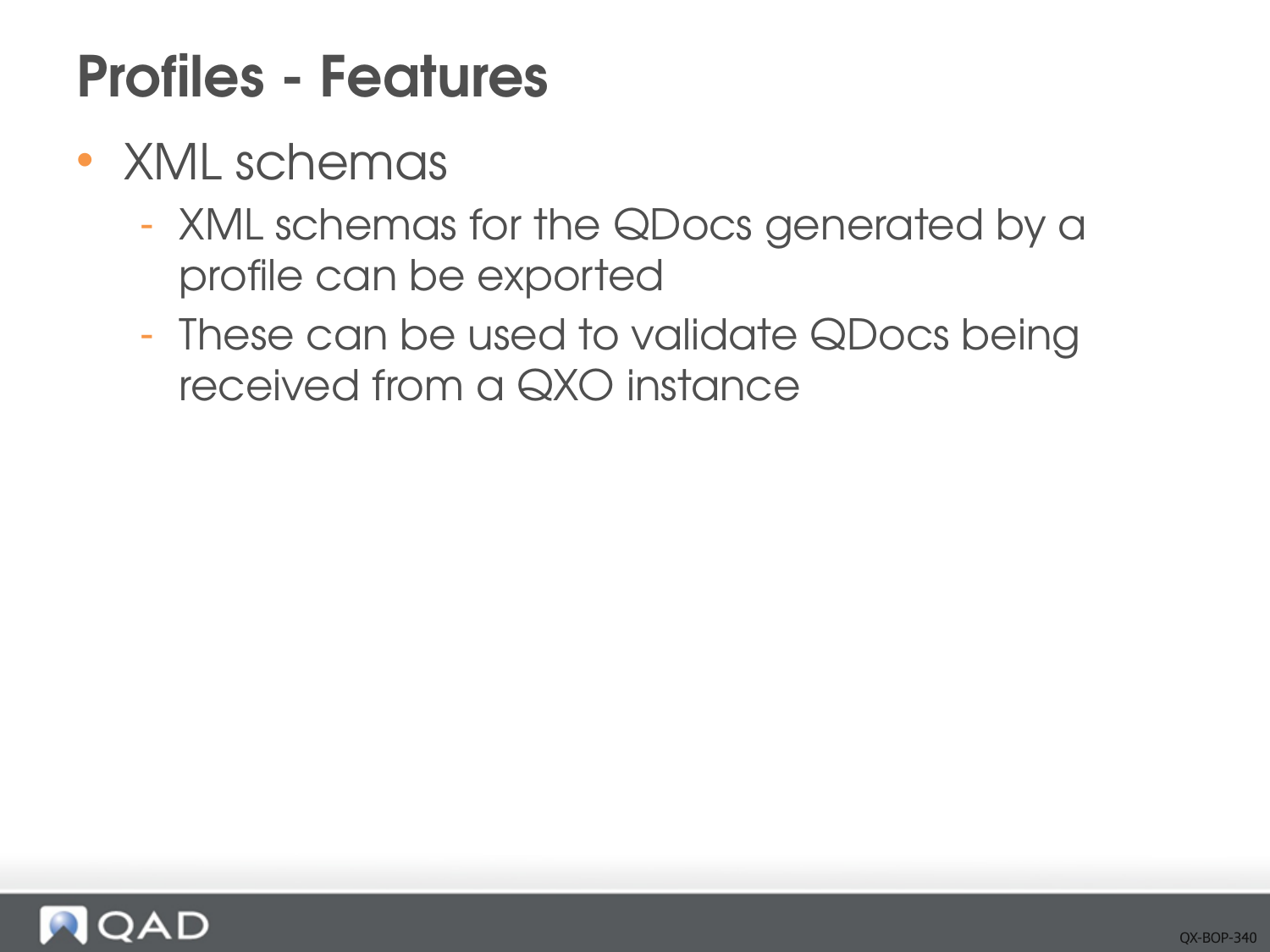

# Profiles - Features
XML schemas
XML schemas for the QDocs generated by a profile can be exported
These can be used to validate QDocs being received from a QXO instance
QX-BOP-340